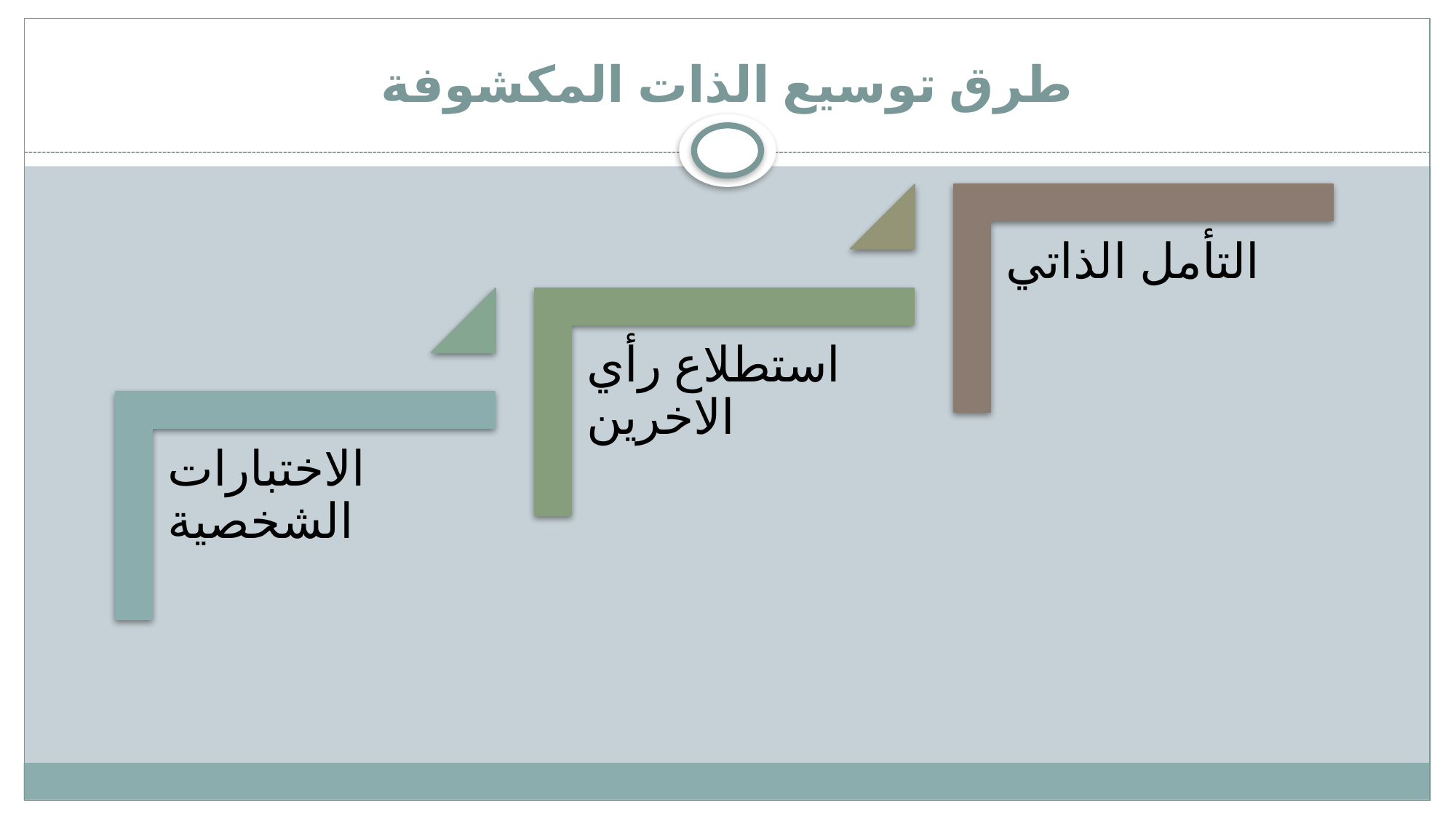

# طرق توسيع الذات المكشوفة
الاختبارات الشخصية
استطلاع رأي الاخرين
التأمل الذاتي